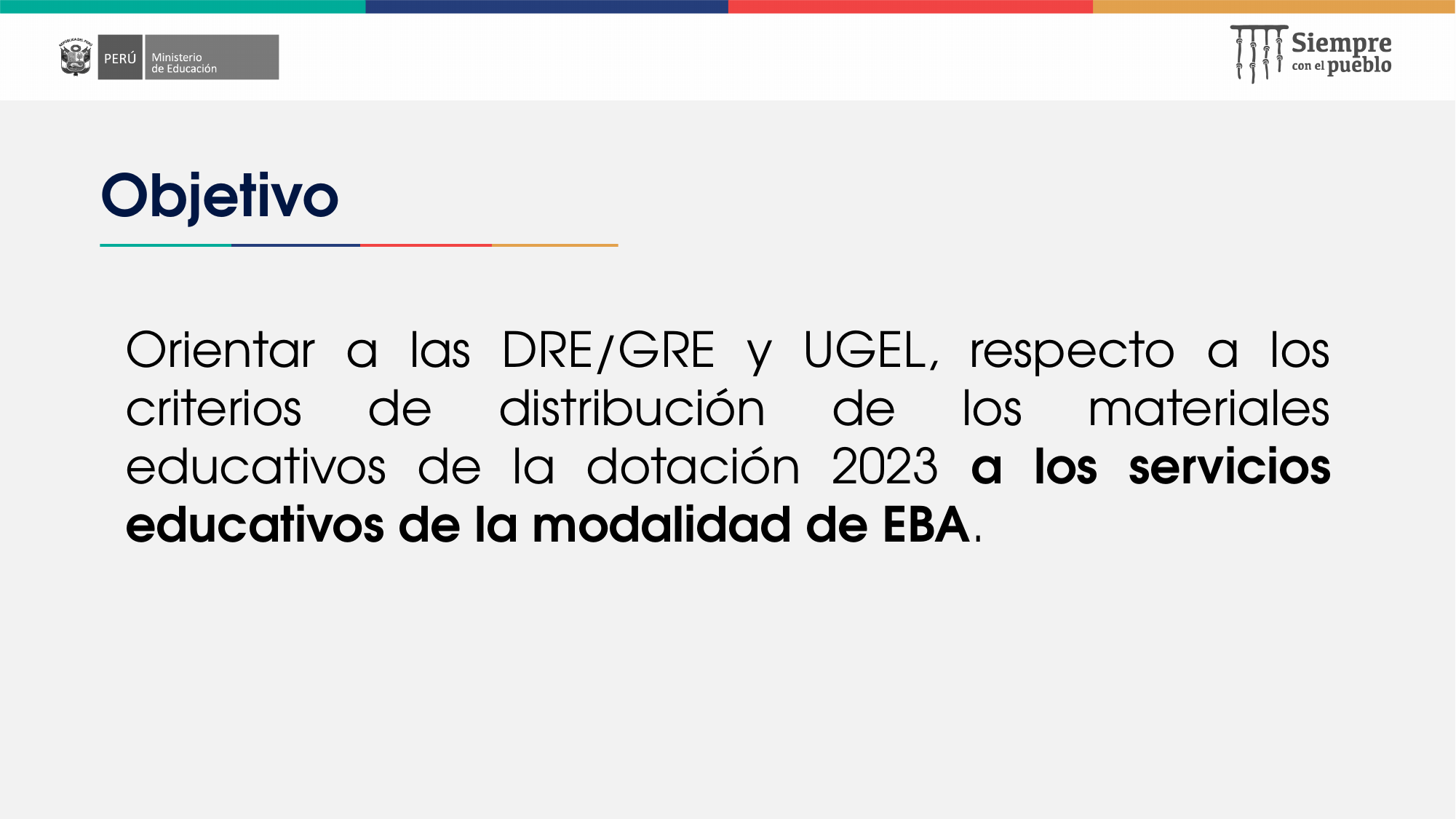

# Objetivo
Orientar a las DRE/GRE y UGEL, respecto a los criterios de distribución de los materiales educativos de la dotación 2023 a los servicios educativos de la modalidad de EBA.​